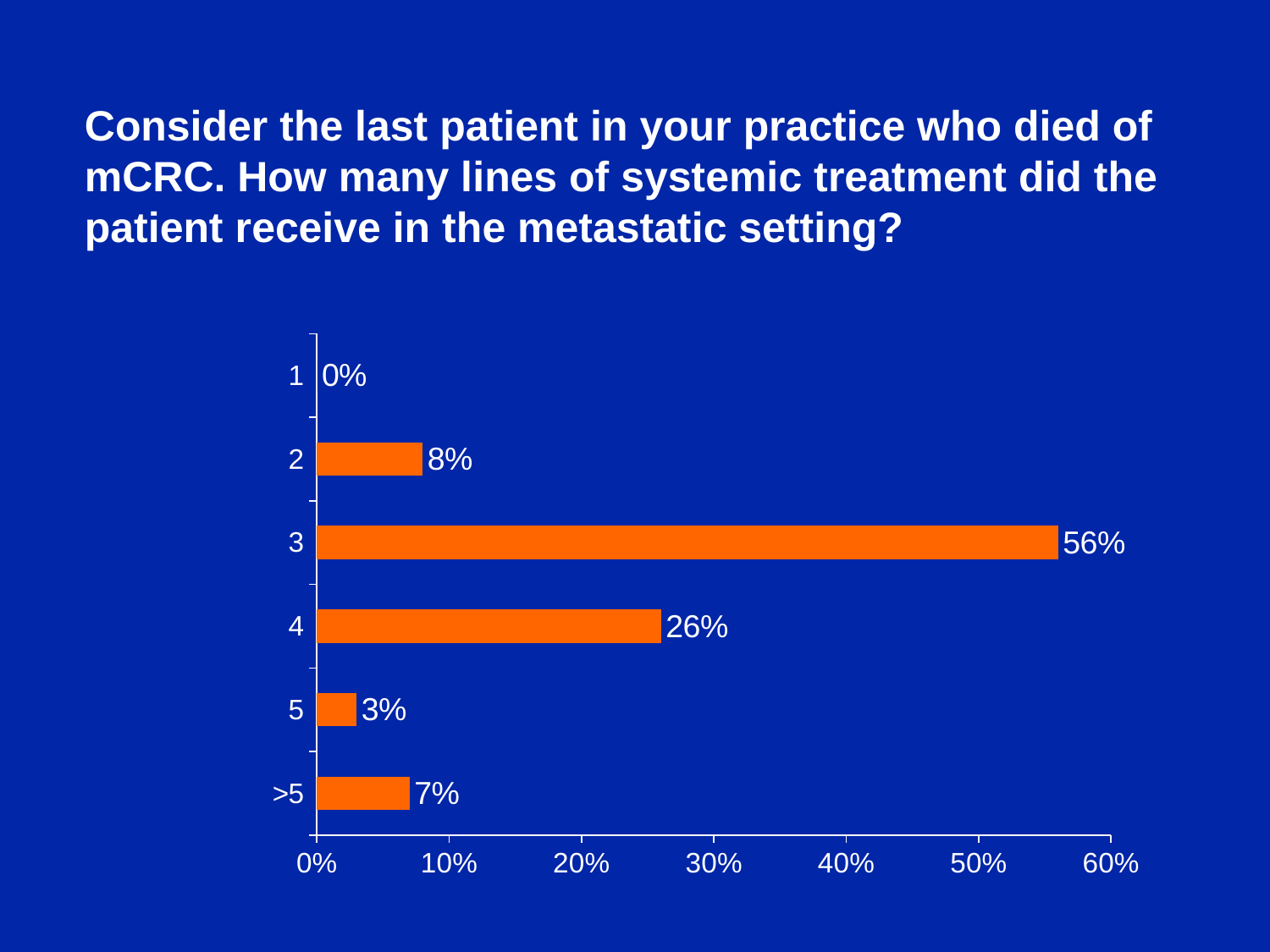

Consider the last patient in your practice who died of mCRC. How many lines of systemic treatment did the patient receive in the metastatic setting?

### Chart

| Category | Series 1 |
|---|---|
| >5 | 0.07 |
| 5 | 0.03 |
| 4 | 0.26 |
| 3 | 0.56 |
| 2 | 0.08 |
| 1 | 0.0 |